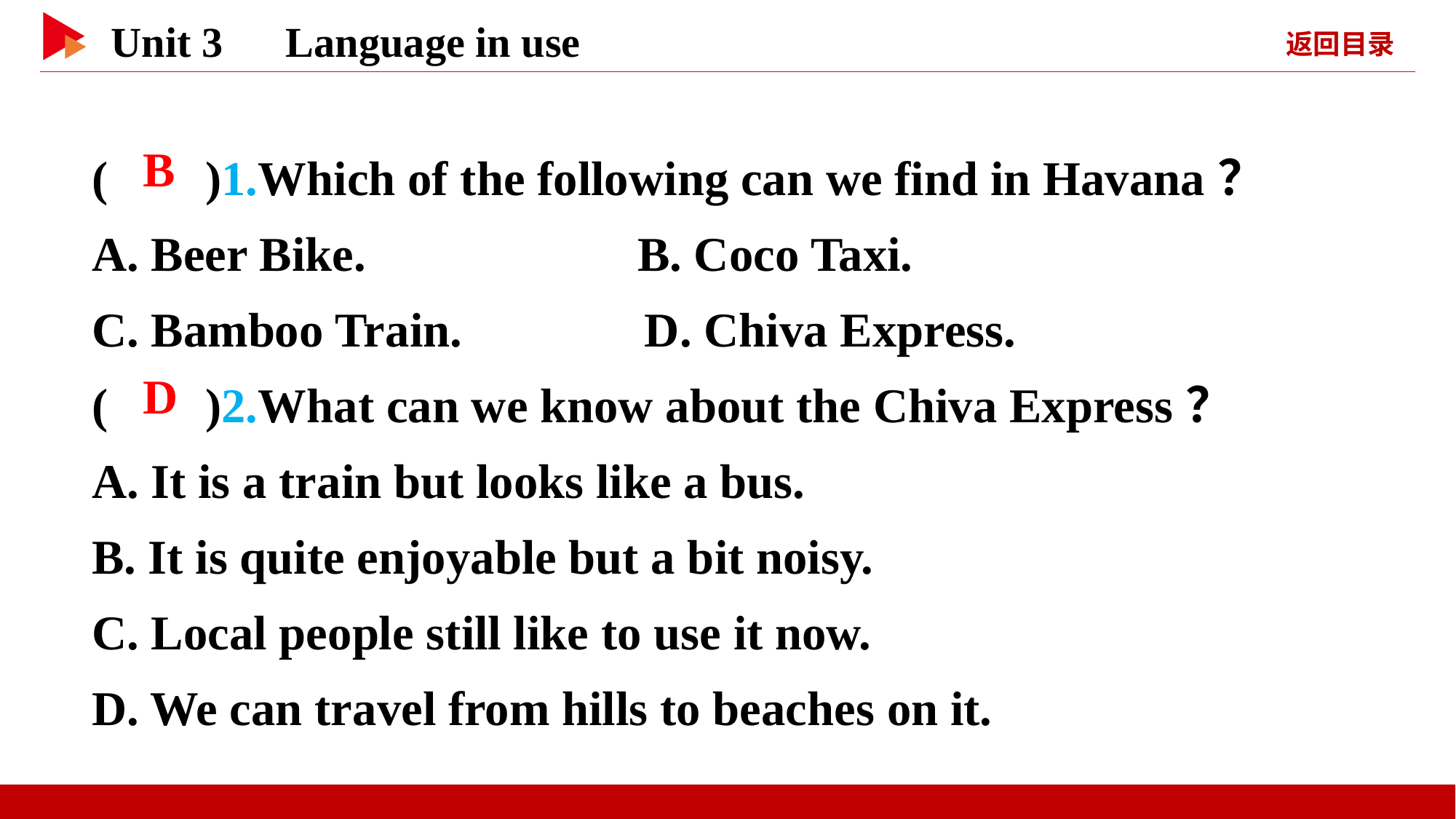

(        )1.Which of the following can we find in Havana？
A. Beer Bike.               	B. Coco Taxi.
C. Bamboo Train.               D. Chiva Express.
(        )2.What can we know about the Chiva Express？
A. It is a train but looks like a bus.
B. It is quite enjoyable but a bit noisy.
C. Local people still like to use it now.
D. We can travel from hills to beaches on it.
   B
   D